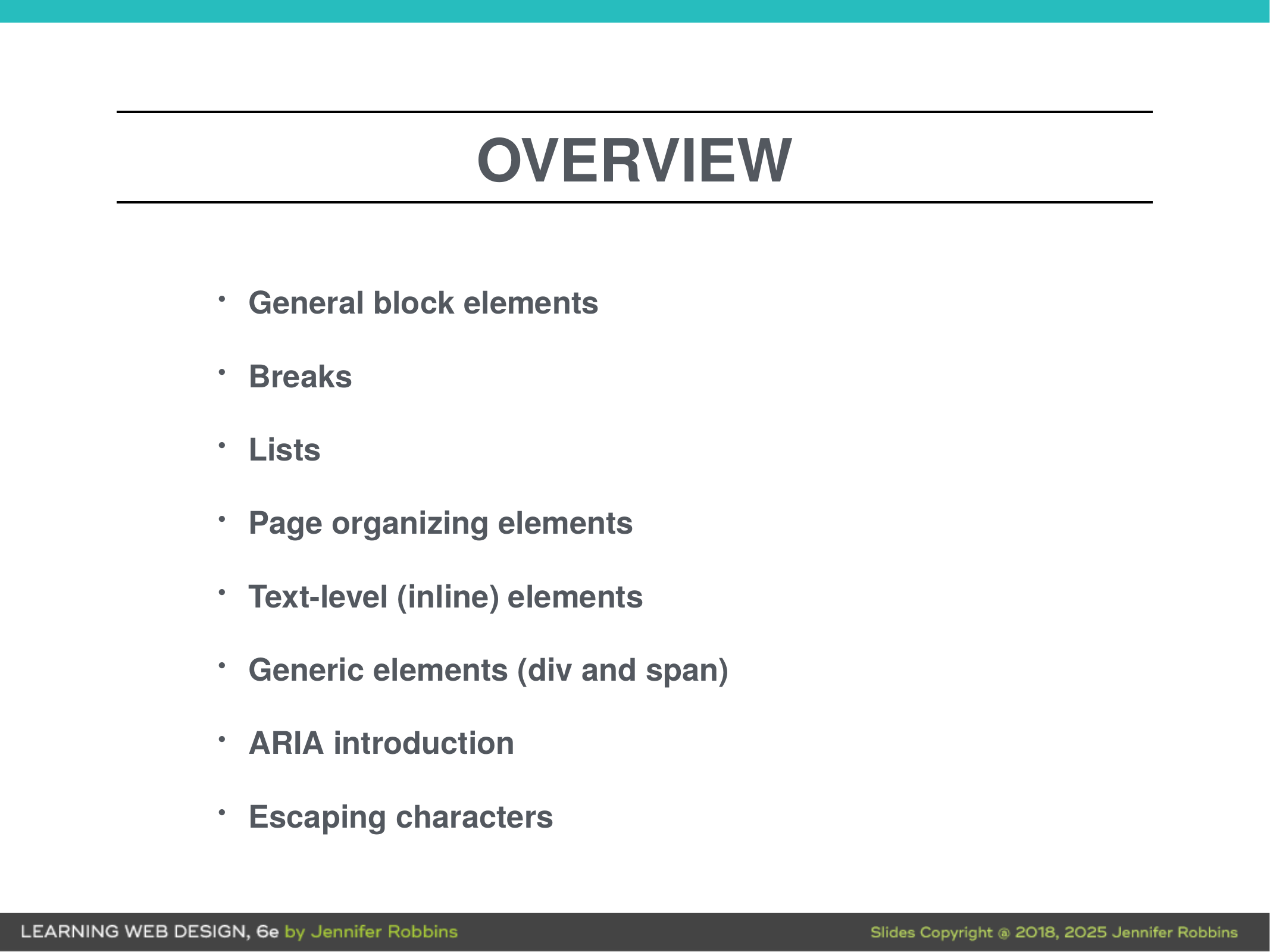

General block elements
Breaks
Lists
Page organizing elements
Text-level (inline) elements
Generic elements (div and span)
ARIA introduction
Escaping characters